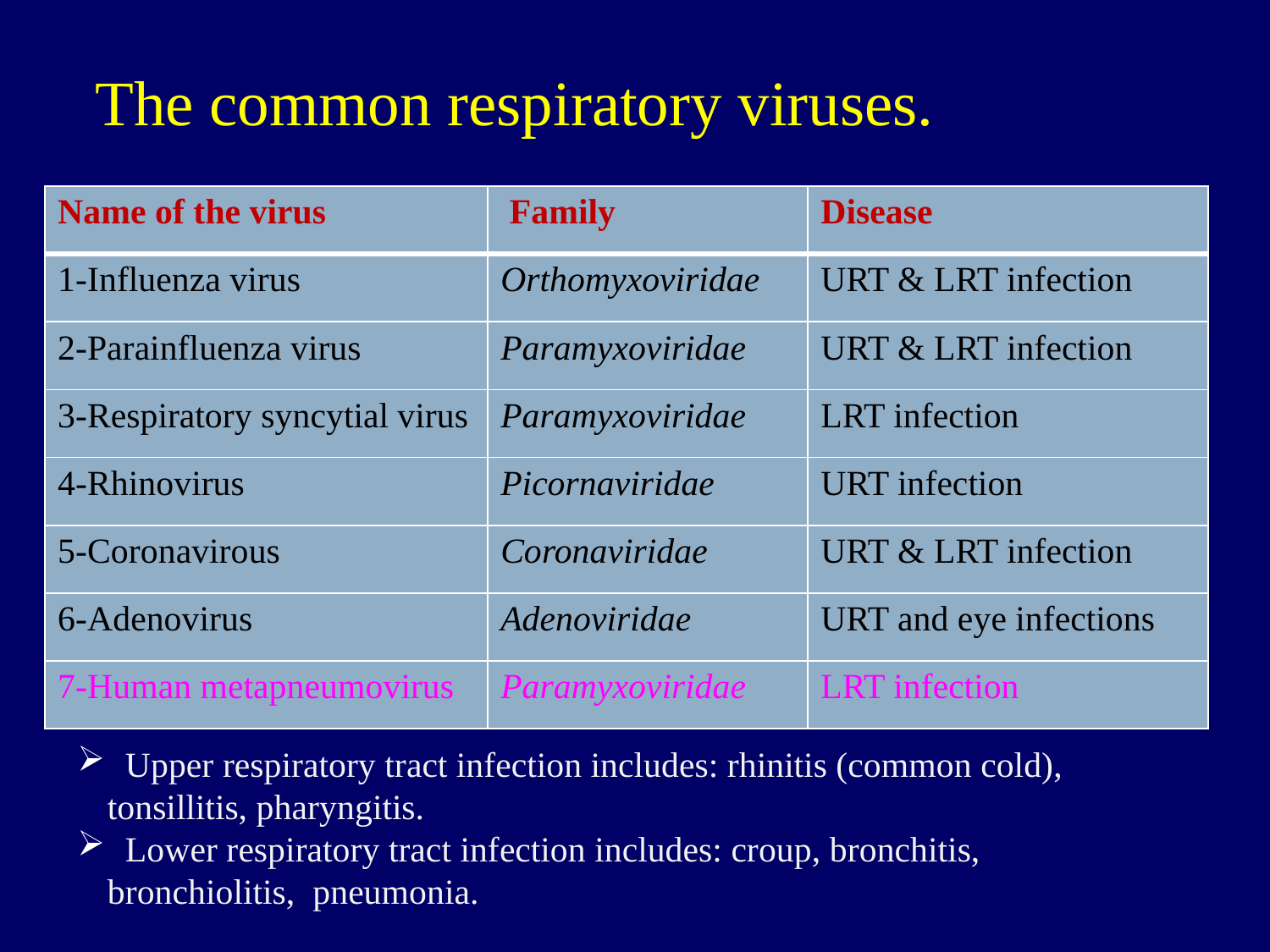

The common respiratory viruses.
| Name of the virus | Family | Disease |
| --- | --- | --- |
| 1-Influenza virus | Orthomyxoviridae | URT & LRT infection |
| 2-Parainfluenza virus | Paramyxoviridae | URT & LRT infection |
| 3-Respiratory syncytial virus | Paramyxoviridae | LRT infection |
| 4-Rhinovirus | Picornaviridae | URT infection |
| 5-Coronavirous | Coronaviridae | URT & LRT infection |
| 6-Adenovirus | Adenoviridae | URT and eye infections |
| 7-Human metapneumovirus | Paramyxoviridae | LRT infection |
  Upper respiratory tract infection includes: rhinitis (common cold), tonsillitis, pharyngitis.
  Lower respiratory tract infection includes: croup, bronchitis, bronchiolitis,  pneumonia.